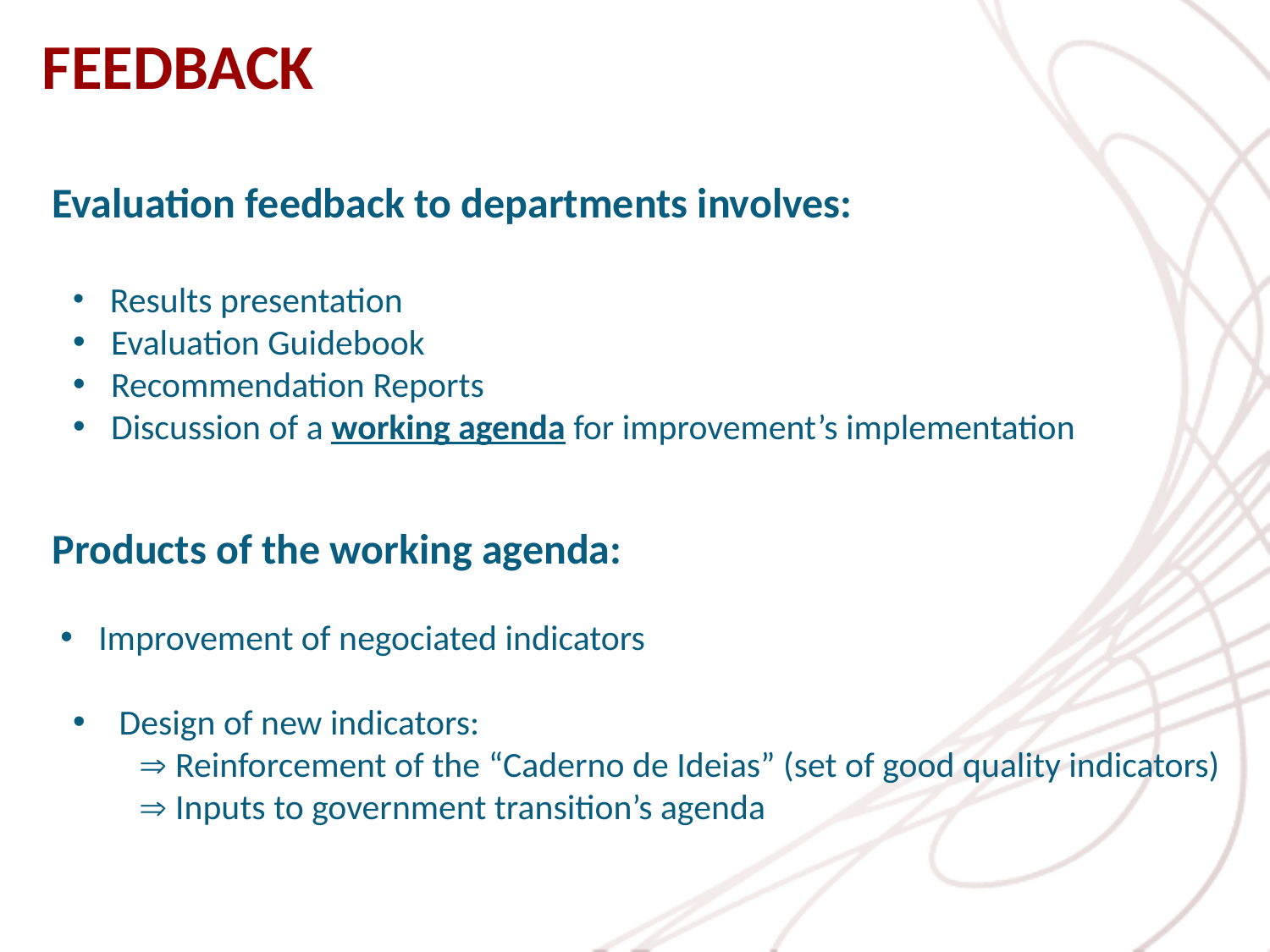

FEEDBACK
Evaluation feedback to departments involves:

 Results presentation
 Evaluation Guidebook
 Recommendation Reports
 Discussion of a working agenda for improvement’s implementation
Products of the working agenda:

 Improvement of negociated indicators

  Design of new indicators:
⇒ Reinforcement of the “Caderno de Ideias” (set of good quality indicators)
⇒ Inputs to government transition’s agenda